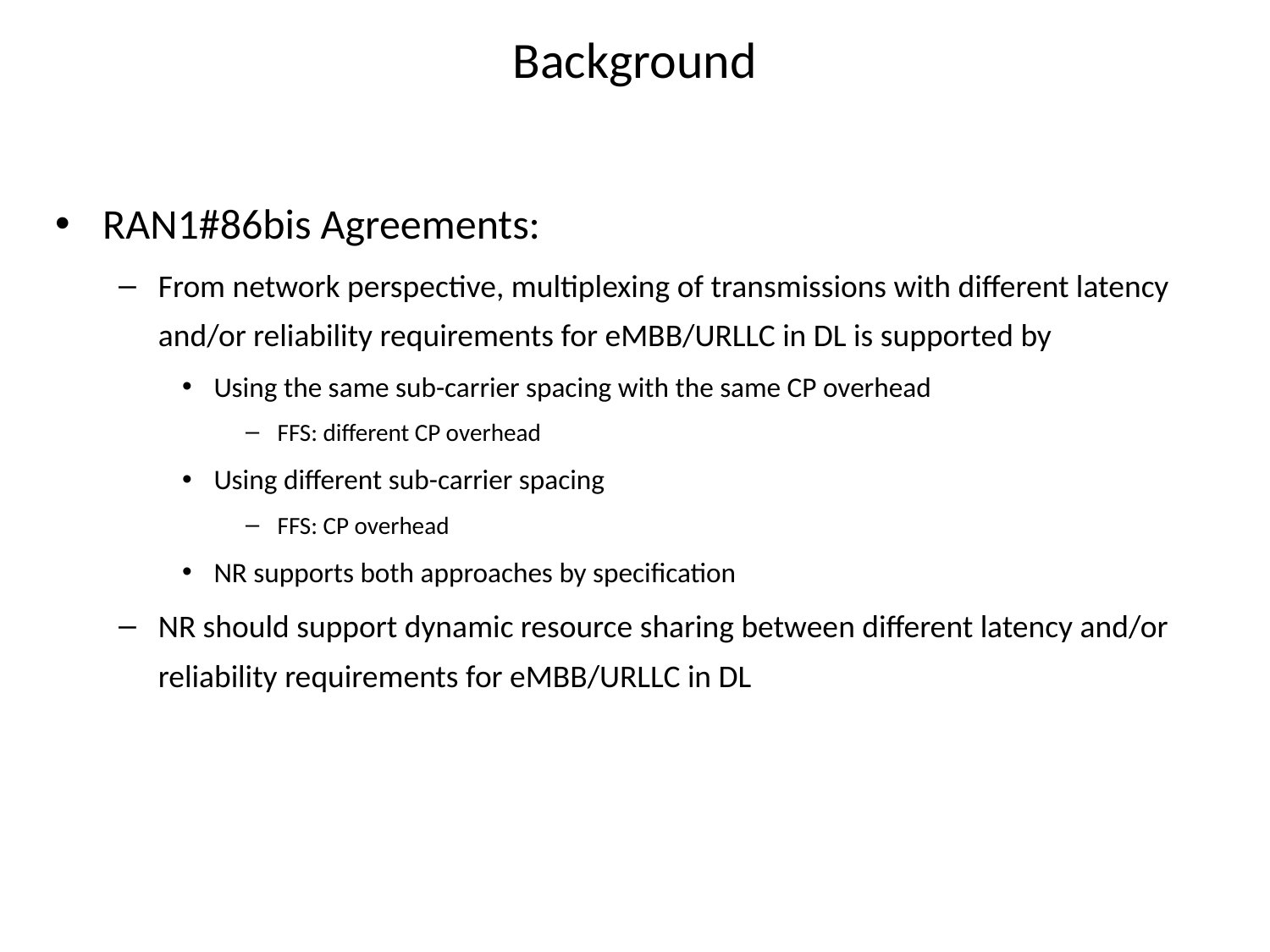

# Background

RAN1#86bis Agreements:
From network perspective, multiplexing of transmissions with different latency and/or reliability requirements for eMBB/URLLC in DL is supported by
Using the same sub-carrier spacing with the same CP overhead
FFS: different CP overhead
Using different sub-carrier spacing
FFS: CP overhead
NR supports both approaches by specification
NR should support dynamic resource sharing between different latency and/or reliability requirements for eMBB/URLLC in DL